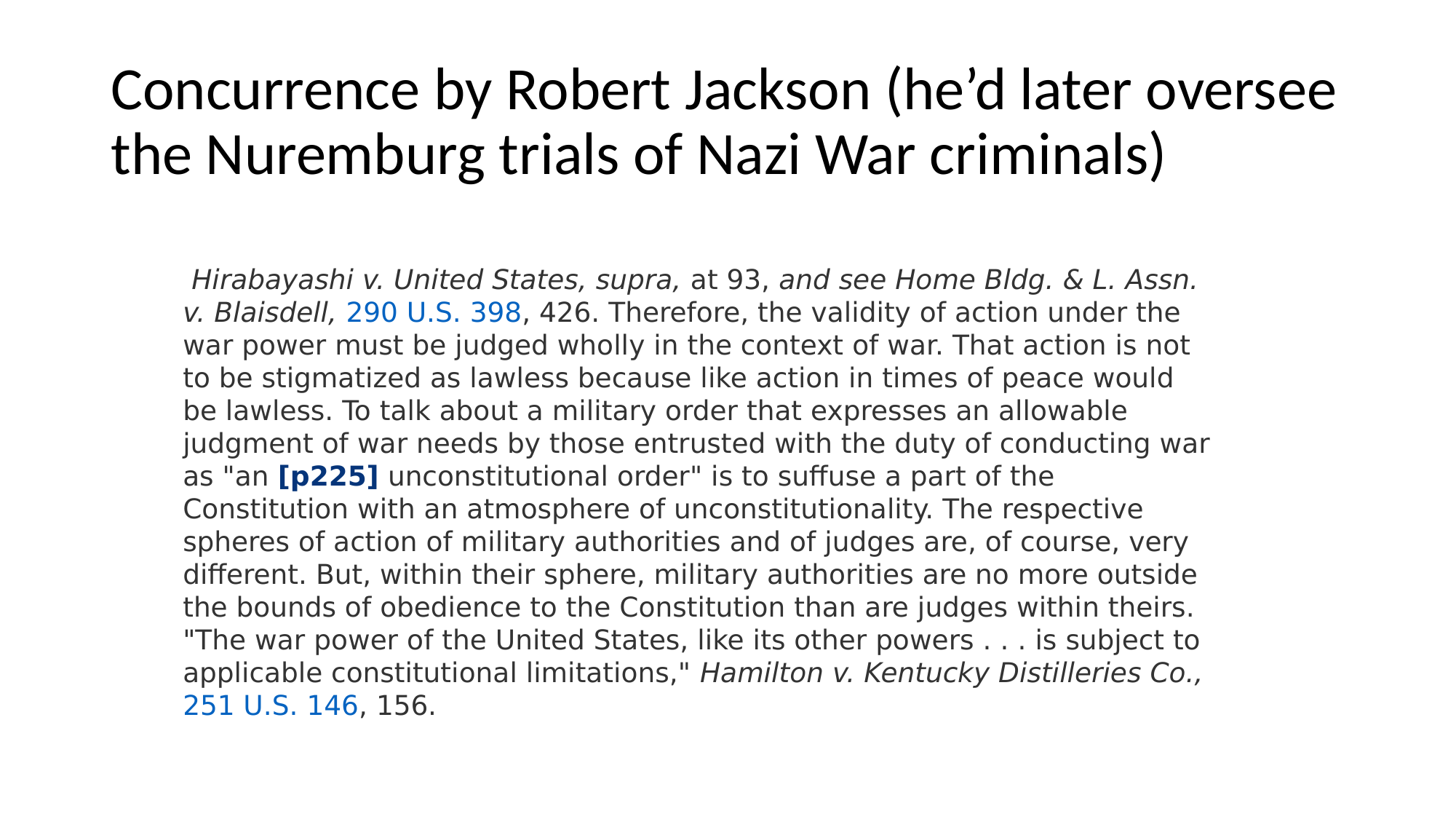

# Concurrence by Robert Jackson (he’d later oversee the Nuremburg trials of Nazi War criminals)
 Hirabayashi v. United States, supra, at 93, and see Home Bldg. & L. Assn. v. Blaisdell, 290 U.S. 398, 426. Therefore, the validity of action under the war power must be judged wholly in the context of war. That action is not to be stigmatized as lawless because like action in times of peace would be lawless. To talk about a military order that expresses an allowable judgment of war needs by those entrusted with the duty of conducting war as "an [p225] unconstitutional order" is to suffuse a part of the Constitution with an atmosphere of unconstitutionality. The respective spheres of action of military authorities and of judges are, of course, very different. But, within their sphere, military authorities are no more outside the bounds of obedience to the Constitution than are judges within theirs. "The war power of the United States, like its other powers . . . is subject to applicable constitutional limitations," Hamilton v. Kentucky Distilleries Co., 251 U.S. 146, 156.